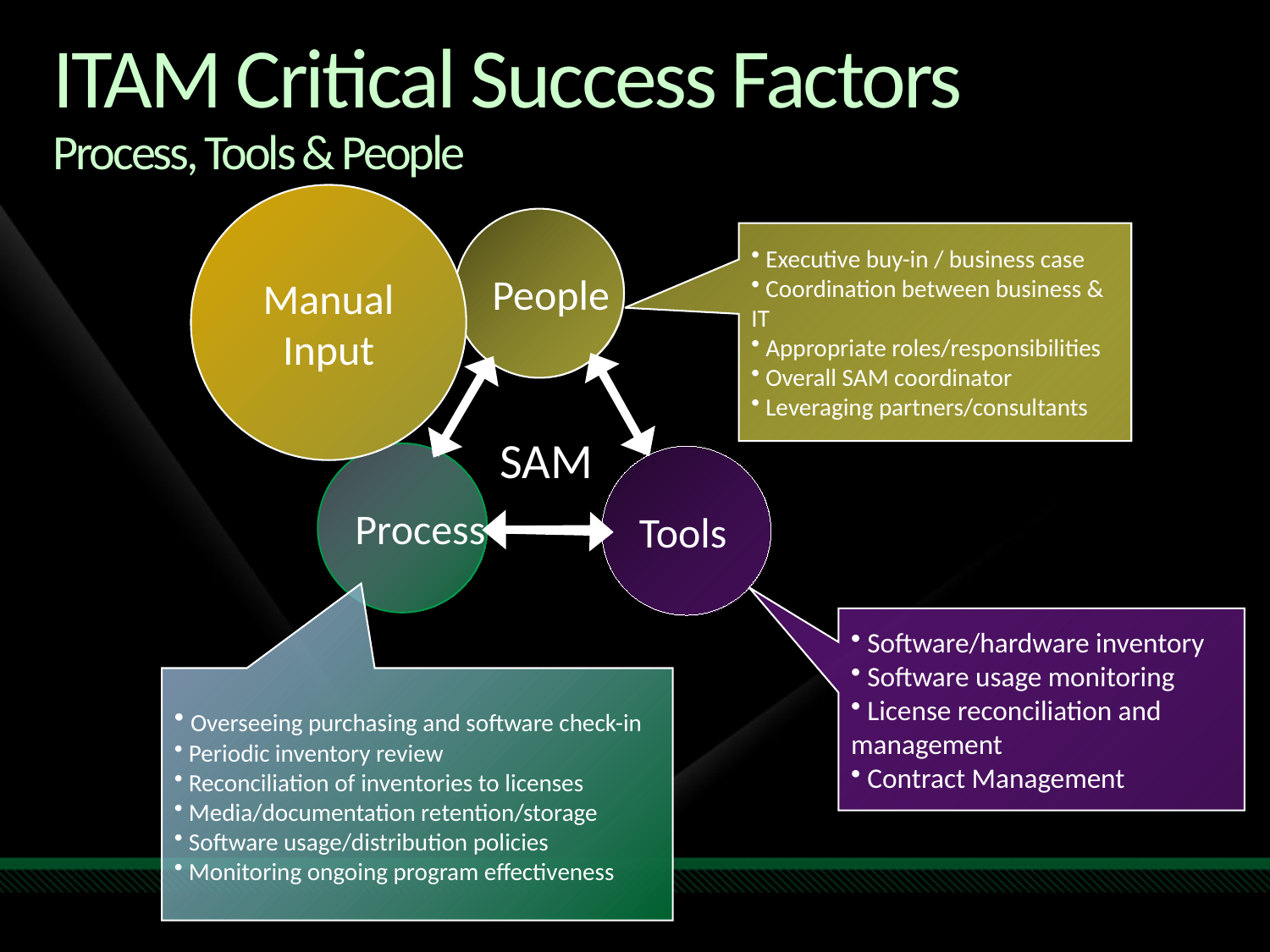

# ITAM Critical Success Factors Process, Tools & People
Manual
Input
People
 Executive buy-in / business case
 Coordination between business & IT
 Appropriate roles/responsibilities
 Overall SAM coordinator
 Leveraging partners/consultants

SAM
Process
Tools

 Software/hardware inventory
 Software usage monitoring
 License reconciliation and management
 Contract Management
 Overseeing purchasing and software check-in
 Periodic inventory review
 Reconciliation of inventories to licenses
 Media/documentation retention/storage
 Software usage/distribution policies
 Monitoring ongoing program effectiveness